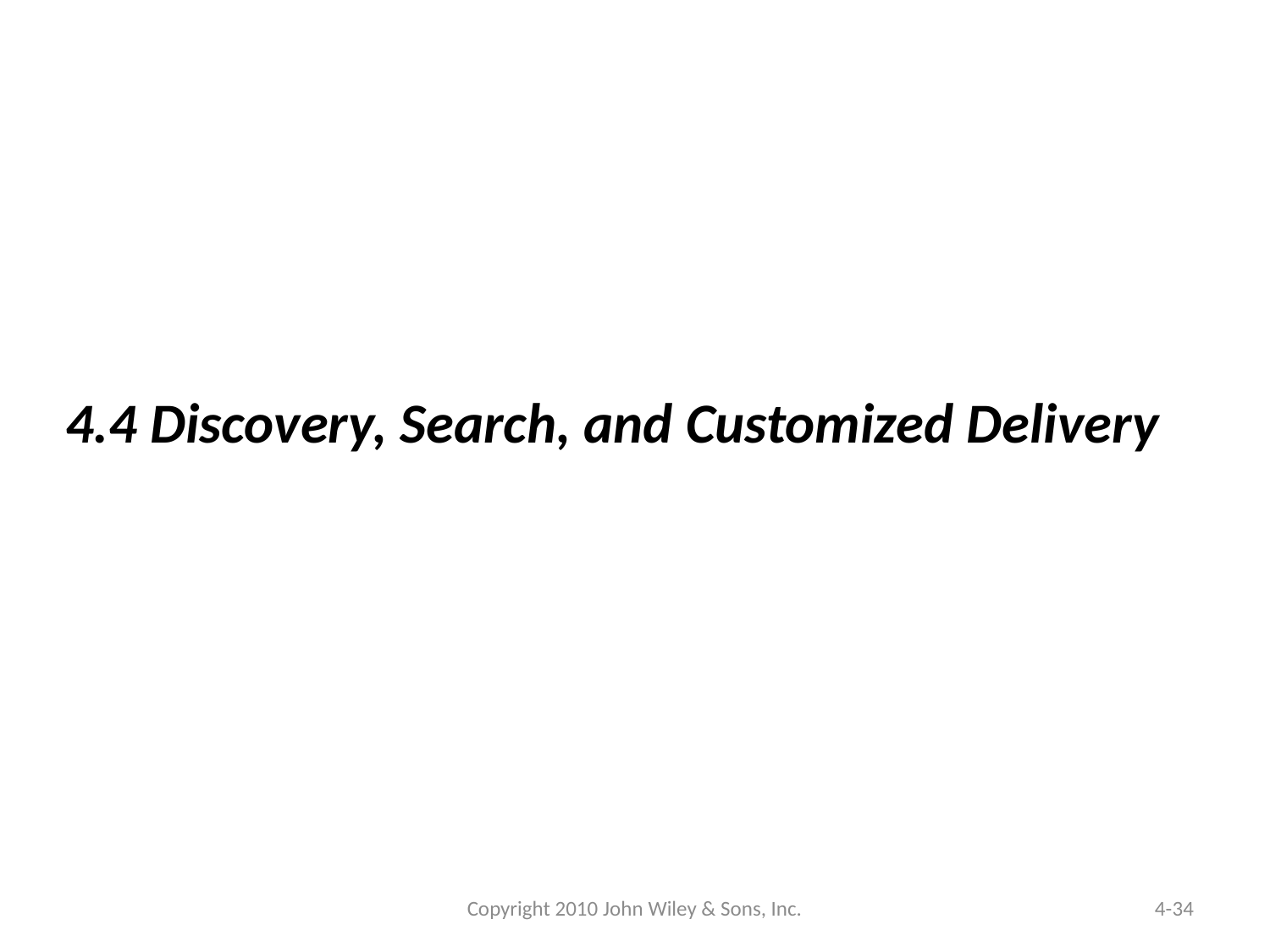

4.4 Discovery, Search, and Customized Delivery
Copyright 2010 John Wiley & Sons, Inc.
4-34